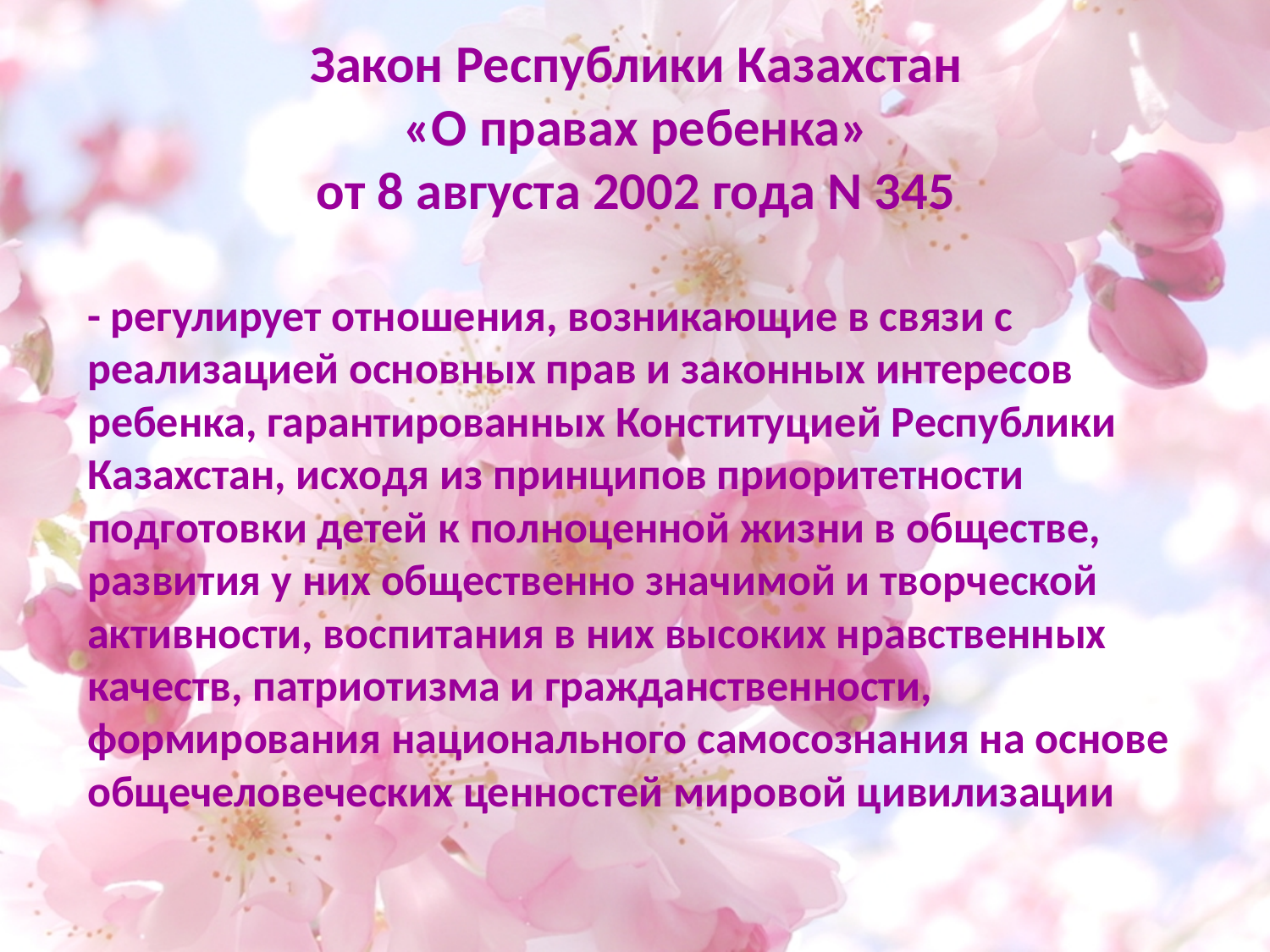

# Закон Республики Казахстан «О правах ребенка» от 8 августа 2002 года N 345
- регулирует отношения, возникающие в связи с реализацией основных прав и законных интересов ребенка, гарантированных Конституцией Республики Казахстан, исходя из принципов приоритетности подготовки детей к полноценной жизни в обществе, развития у них общественно значимой и творческой активности, воспитания в них высоких нравственных качеств, патриотизма и гражданственности, формирования национального самосознания на основе
общечеловеческих ценностей мировой цивилизации